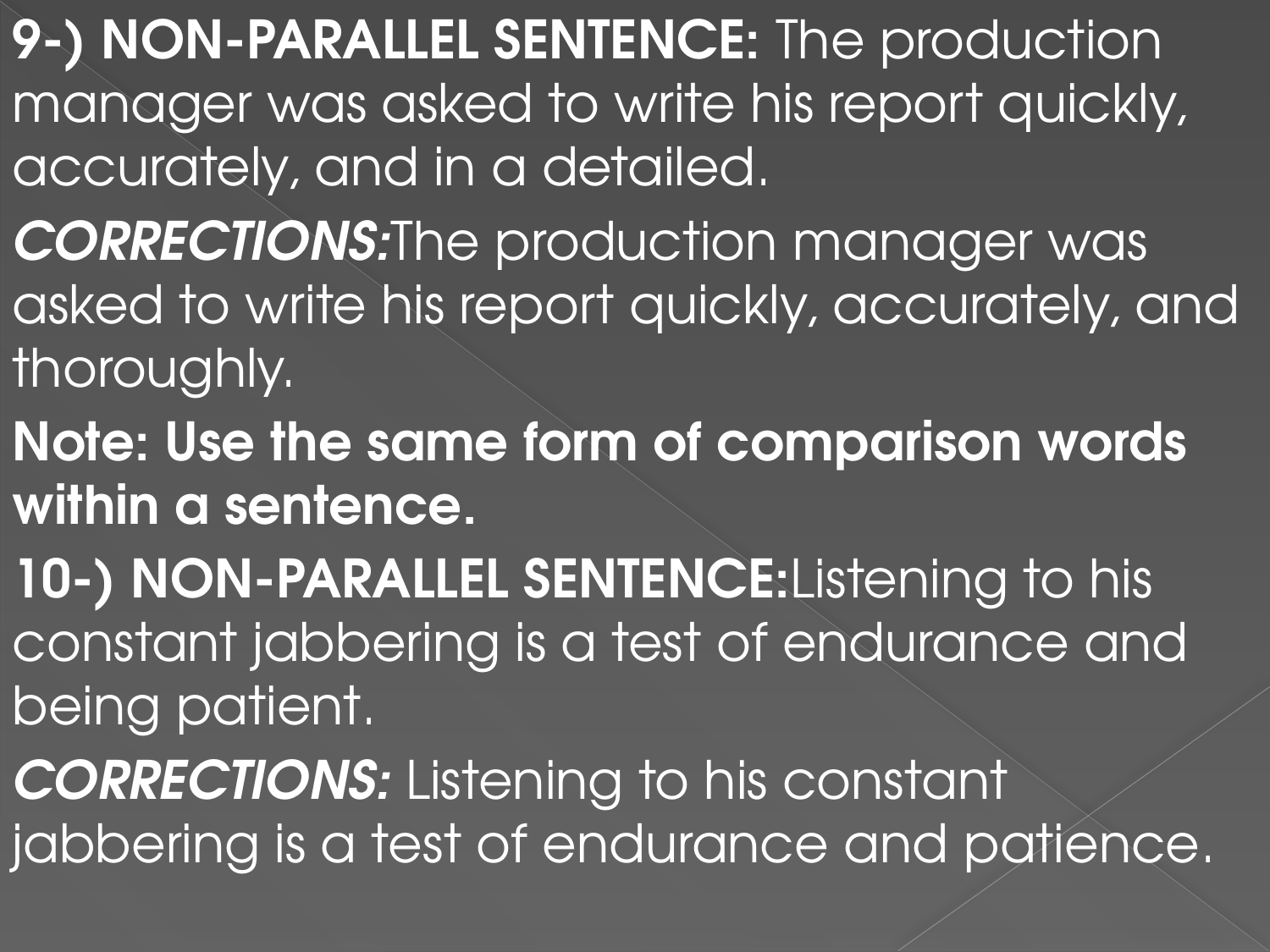

9-) NON-PARALLEL SENTENCE: The production manager was asked to write his report quickly, accurately, and in a detailed.
CORRECTIONS:The production manager was asked to write his report quickly, accurately, and thoroughly.
Note: Use the same form of comparison words within a sentence.
10-) NON-PARALLEL SENTENCE:Listening to his constant jabbering is a test of endurance and being patient.
CORRECTIONS: Listening to his constant jabbering is a test of endurance and patience.